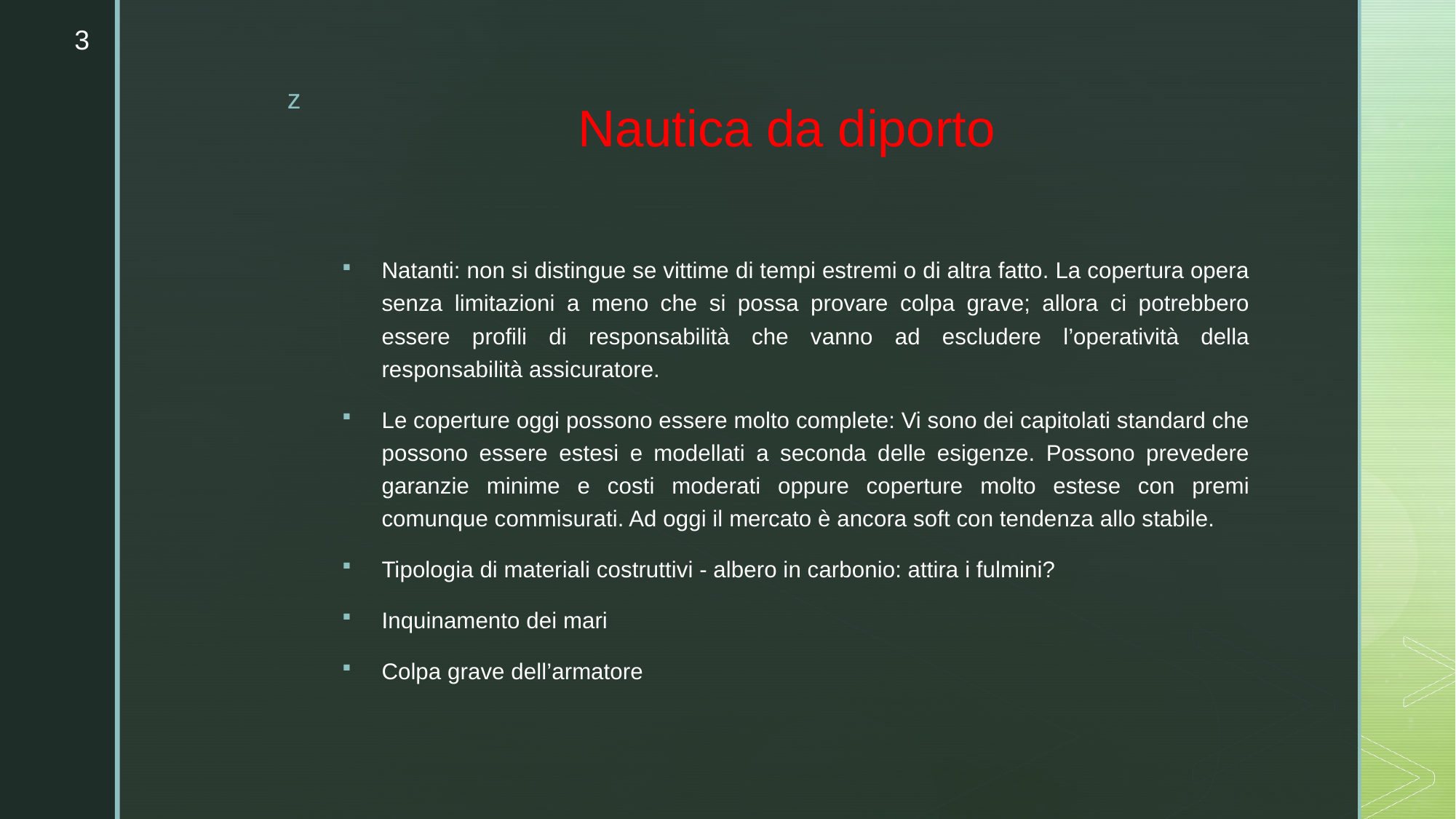

3
# Nautica da diporto
Natanti: non si distingue se vittime di tempi estremi o di altra fatto. La copertura opera senza limitazioni a meno che si possa provare colpa grave; allora ci potrebbero essere profili di responsabilità che vanno ad escludere l’operatività della responsabilità assicuratore.
Le coperture oggi possono essere molto complete: Vi sono dei capitolati standard che possono essere estesi e modellati a seconda delle esigenze. Possono prevedere garanzie minime e costi moderati oppure coperture molto estese con premi comunque commisurati. Ad oggi il mercato è ancora soft con tendenza allo stabile.
Tipologia di materiali costruttivi - albero in carbonio: attira i fulmini?
Inquinamento dei mari
Colpa grave dell’armatore